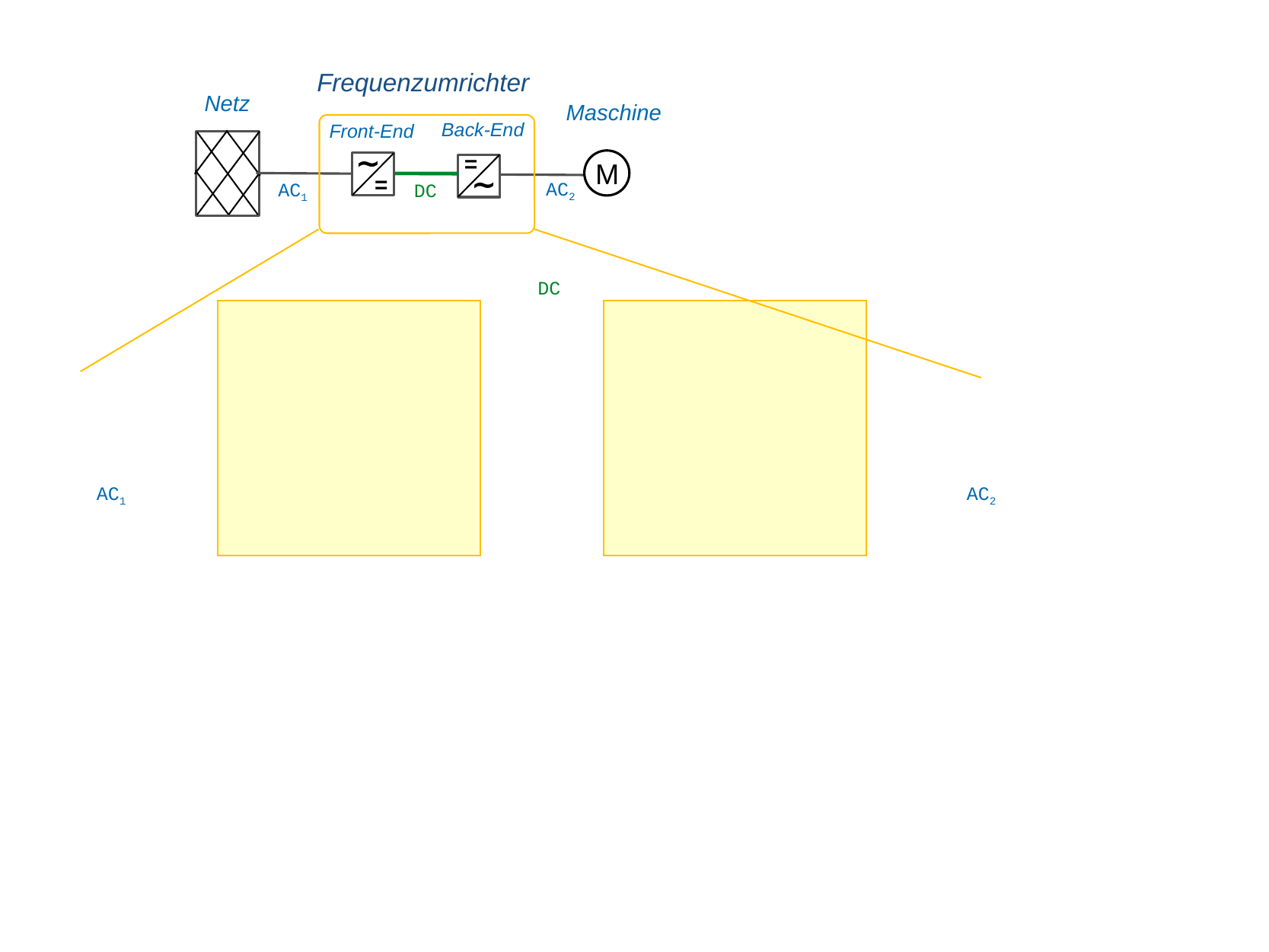

Frequenzumrichter
Netz
Maschine
Back-End
Front-End

∼

=
∼

=

M
AC2
DC
AC1

DC

AC1
AC2